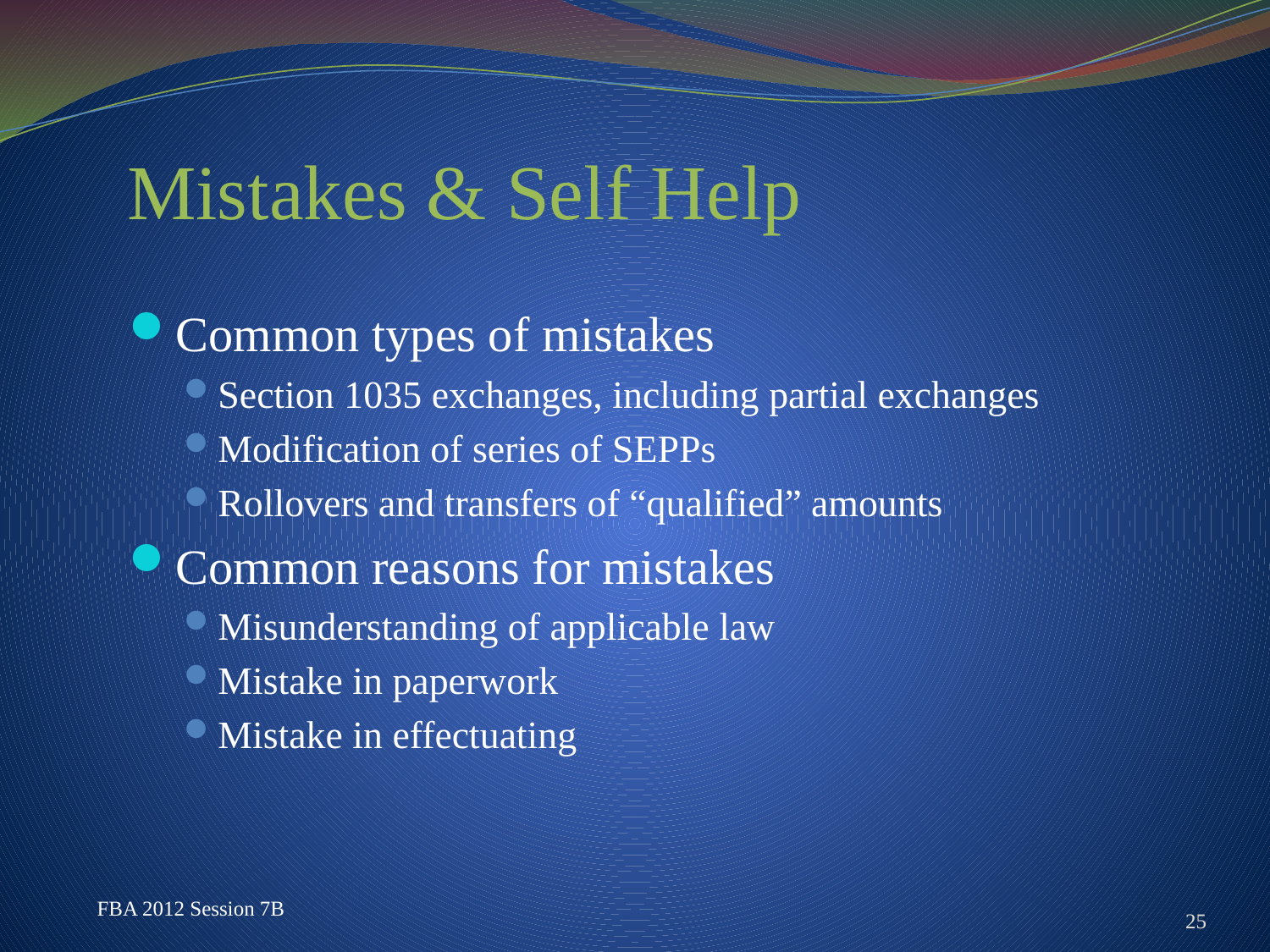

# Mistakes & Self Help
Common types of mistakes
Section 1035 exchanges, including partial exchanges
Modification of series of SEPPs
Rollovers and transfers of “qualified” amounts
Common reasons for mistakes
Misunderstanding of applicable law
Mistake in paperwork
Mistake in effectuating

25
FBA 2012 Session 7B